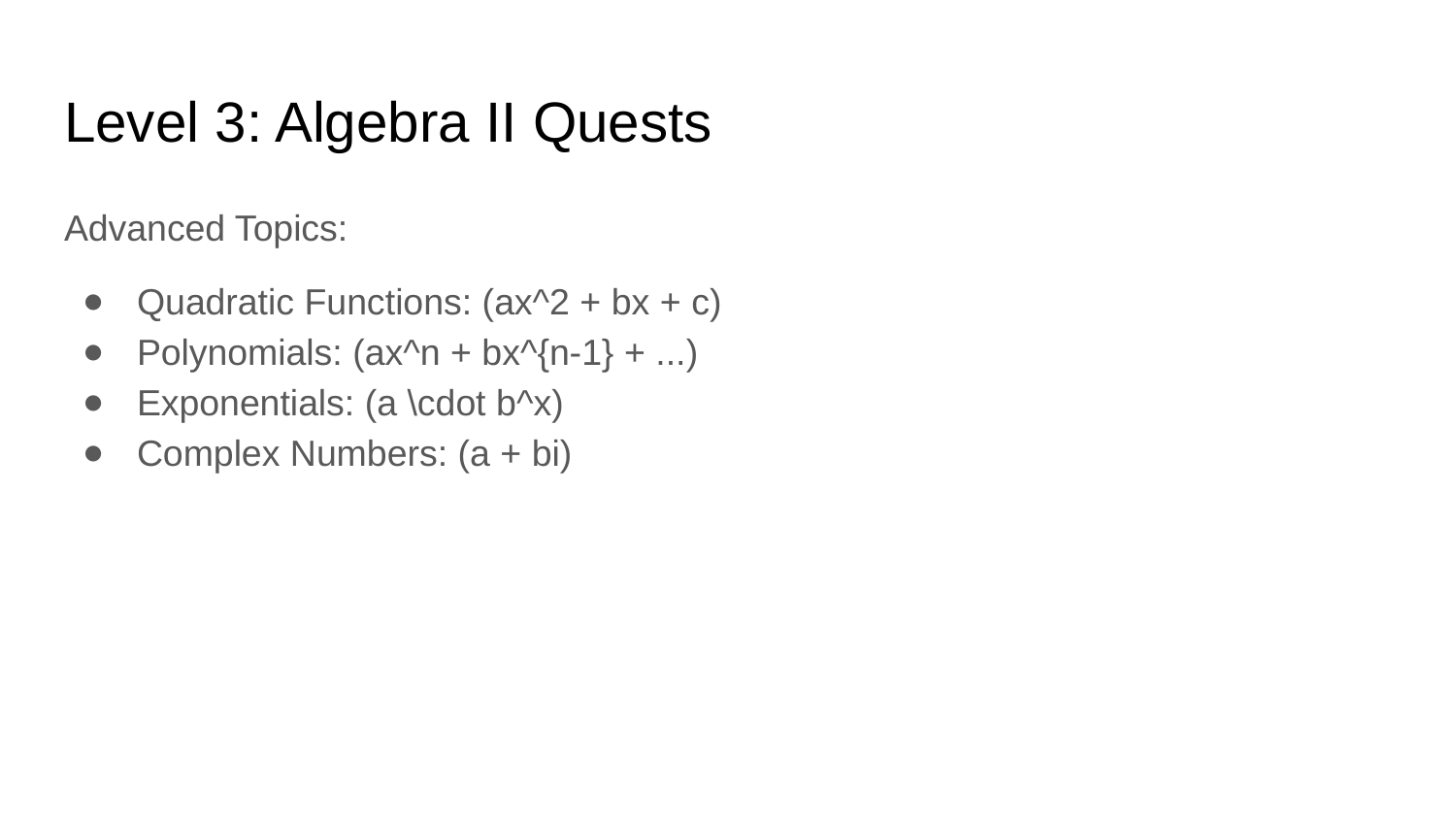

# Level 3: Algebra II Quests
Advanced Topics:
Quadratic Functions: (ax^2 + bx + c)
Polynomials: (ax^n + bx^{n-1} + ...)
Exponentials: (a \cdot b^x)
Complex Numbers: (a + bi)